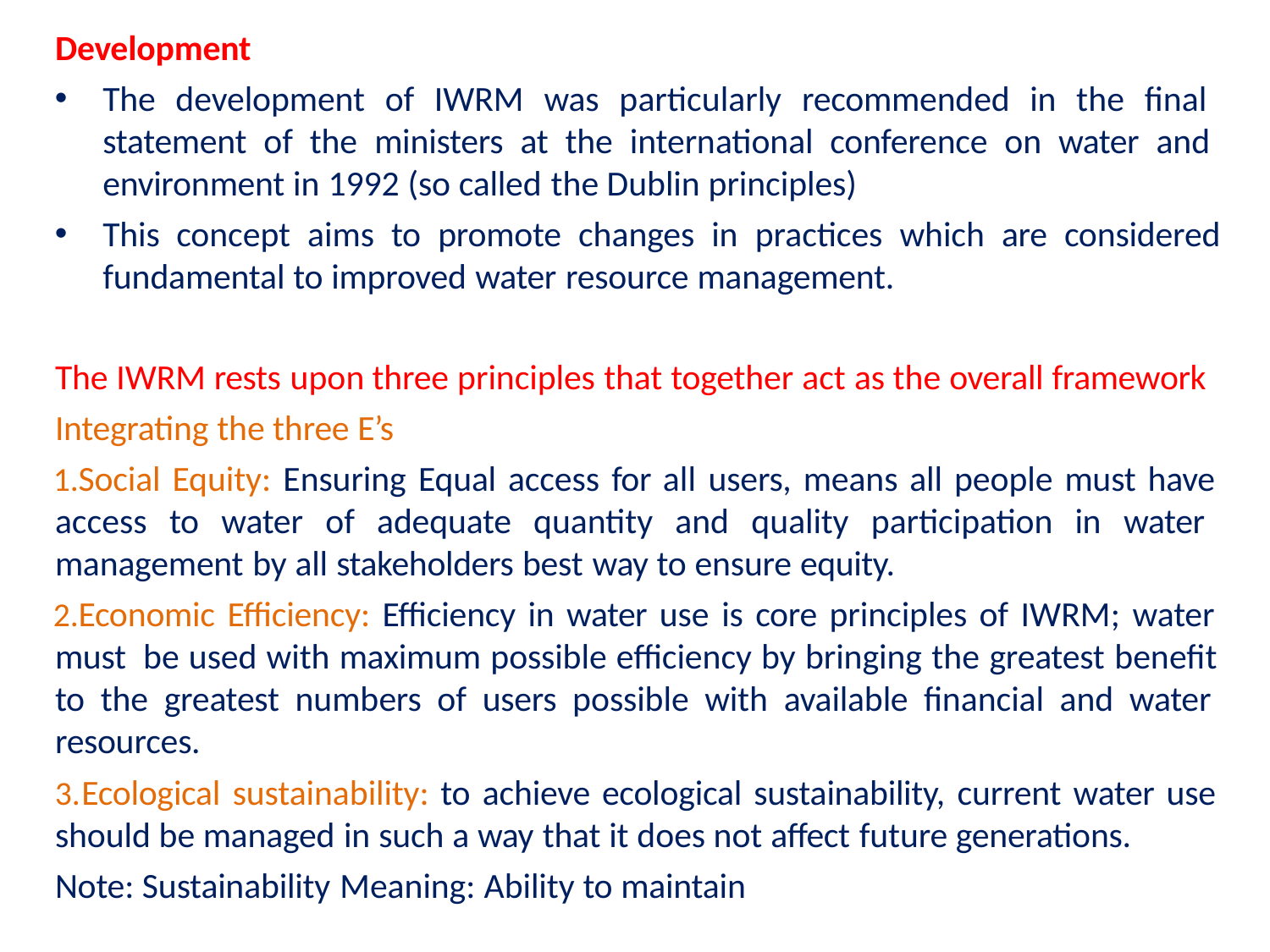

Development
The development of IWRM was particularly recommended in the final  statement of the ministers at the international conference on water and  environment in 1992 (so called the Dublin principles)
This concept aims to promote changes in practices which are considered
fundamental to improved water resource management.

The IWRM rests upon three principles that together act as the overall framework
Integrating the three E’s
Social Equity: Ensuring Equal access for all users, means all people must have  access to water of adequate quantity and quality participation in water  management by all stakeholders best way to ensure equity.
Economic Efficiency: Efficiency in water use is core principles of IWRM; water  must be used with maximum possible efficiency by bringing the greatest benefit  to the greatest numbers of users possible with available financial and water  resources.
Ecological sustainability: to achieve ecological sustainability, current water use
should be managed in such a way that it does not affect future generations.
Note: Sustainability Meaning: Ability to maintain